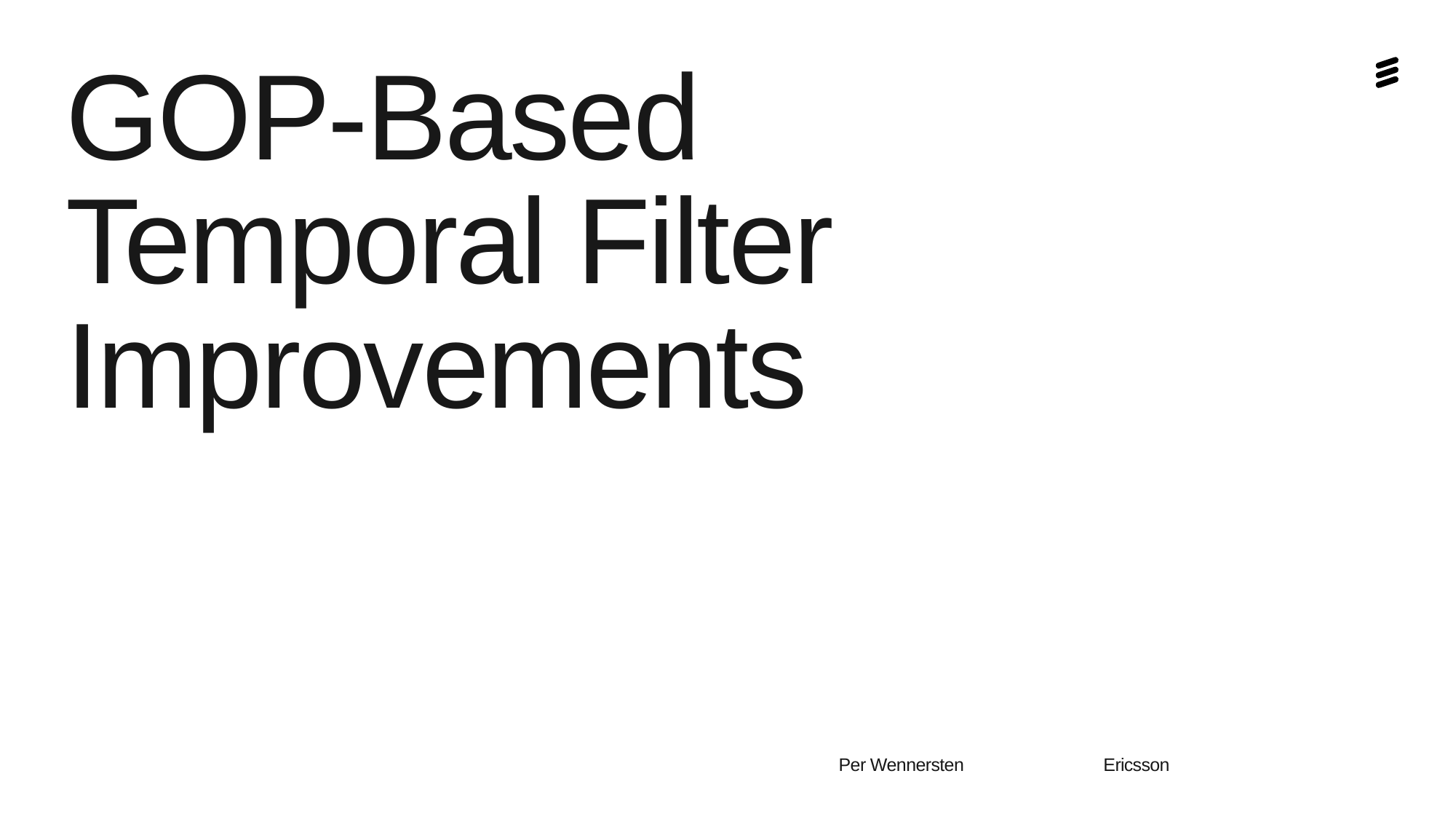

# GOP-Based Temporal Filter Improvements

Per Wennersten
Ericsson